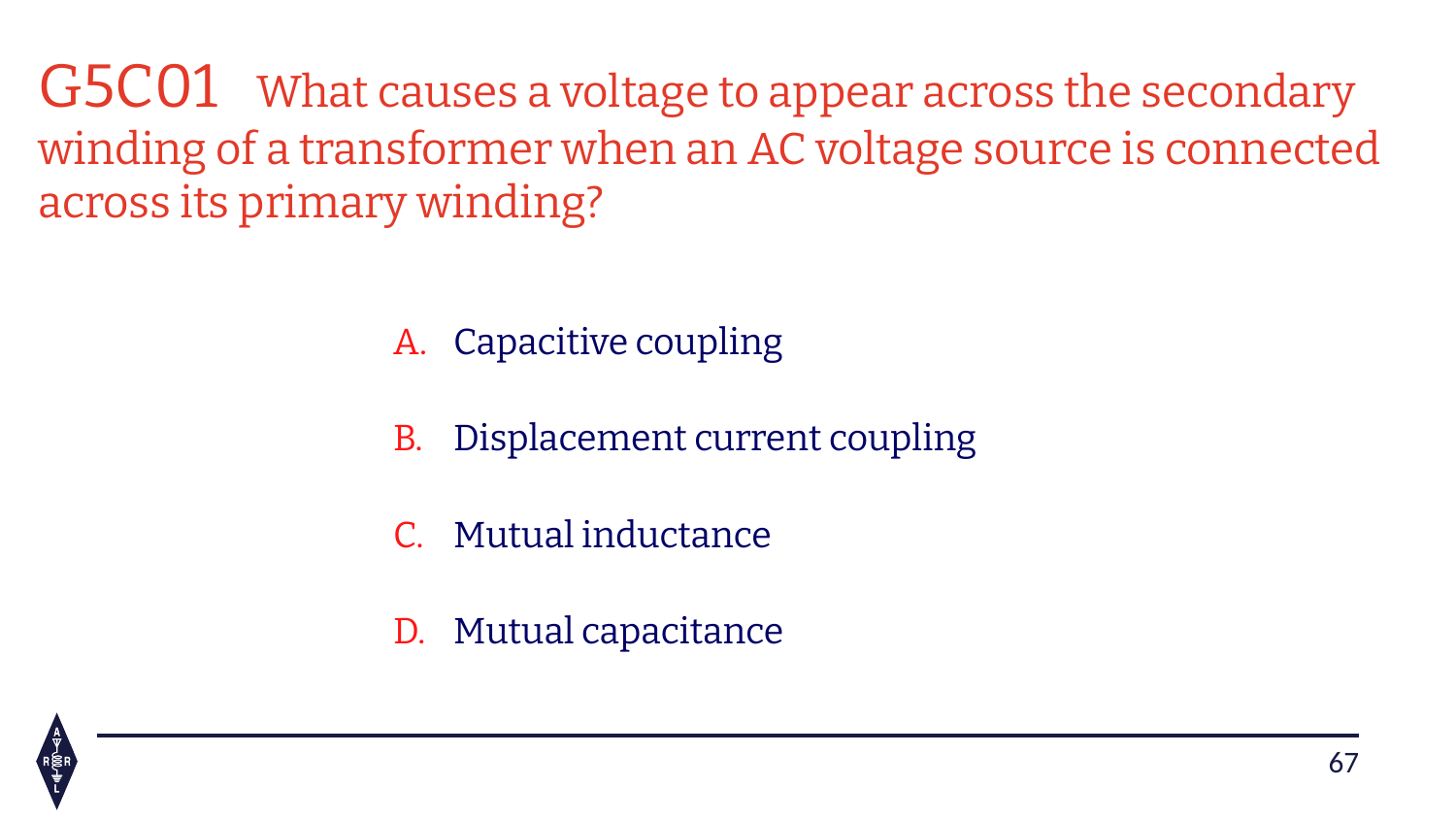

G5C01	What causes a voltage to appear across the secondary winding of a transformer when an AC voltage source is connected across its primary winding?								voltage source is connected across its primary ?
Capacitive coupling
Displacement current coupling
Mutual inductance
Mutual capacitance
67